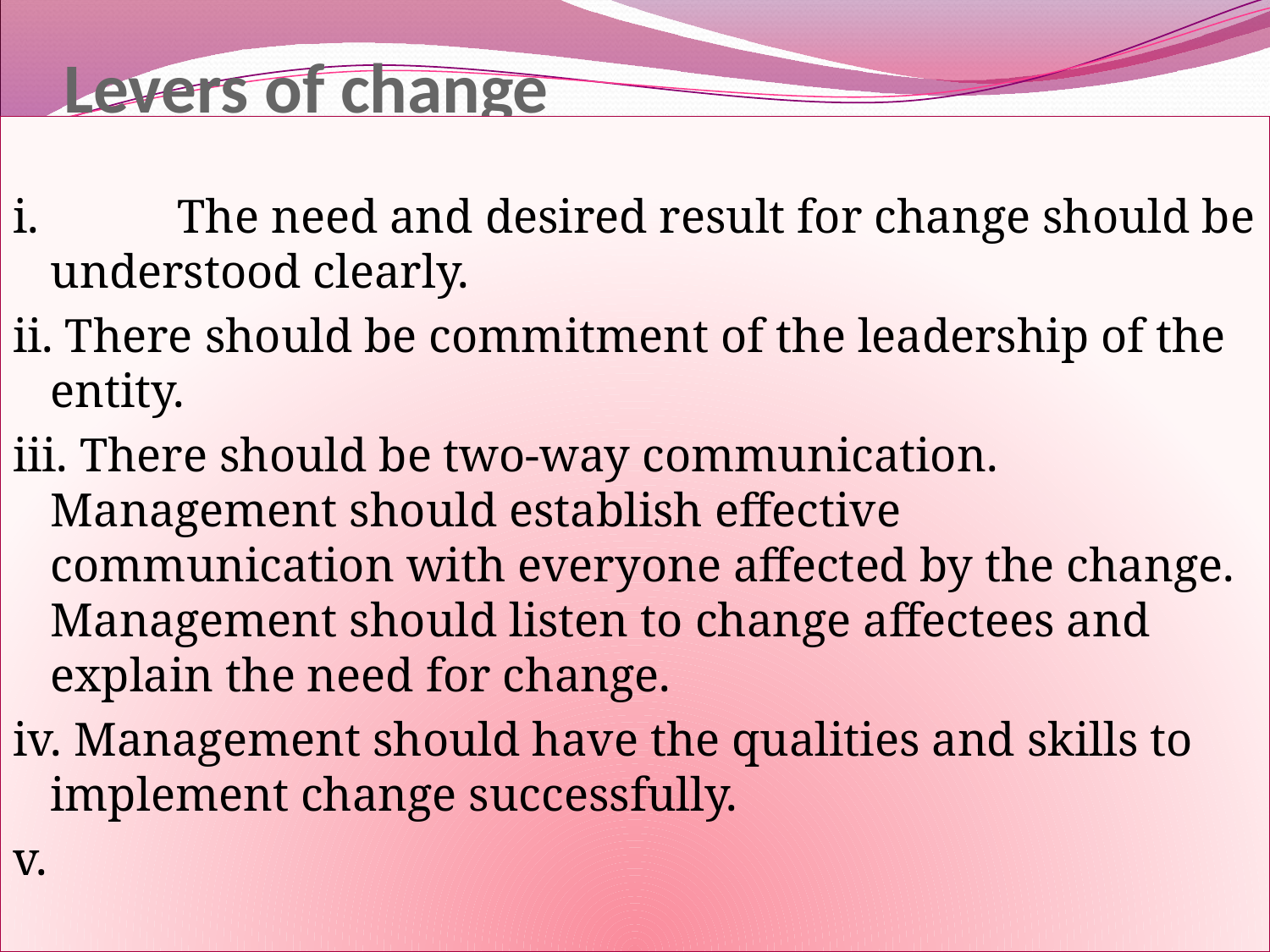

# Levers of change

i. 	The need and desired result for change should be understood clearly.
ii. There should be commitment of the leadership of the entity.
iii. There should be two-way communication. Management should establish effective communication with everyone affected by the change. Management should listen to change affectees and explain the need for change.
iv. Management should have the qualities and skills to implement change successfully.
v.